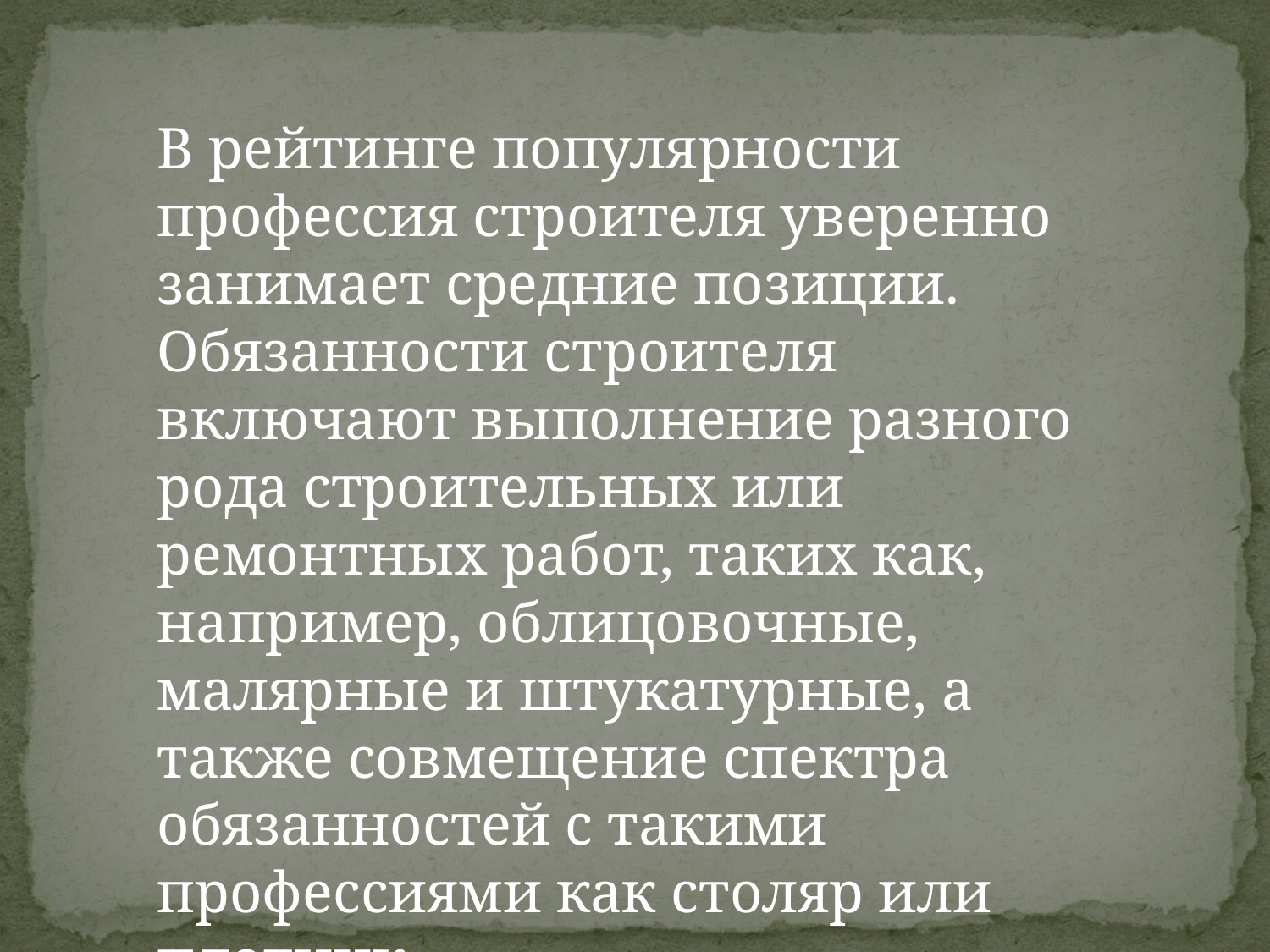

В рейтинге популярности профессия строителя уверенно занимает средние позиции. Обязанности строителя включают выполнение разного рода строительных или ремонтных работ, таких как, например, облицовочные, малярные и штукатурные, а также совмещение спектра обязанностей с такими профессиями как столяр или плотник.